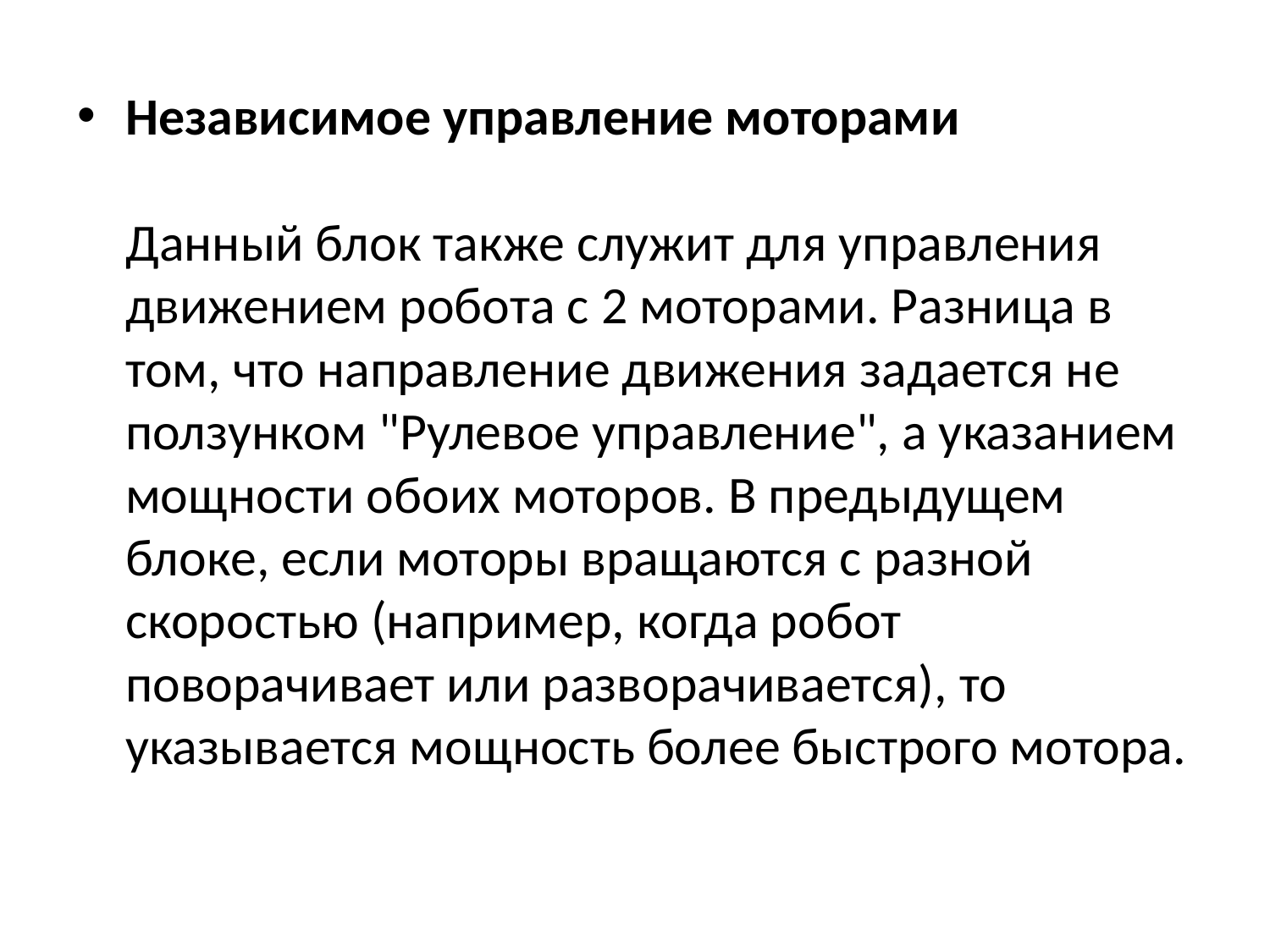

Независимое управление моторами
Данный блок также служит для управления движением робота с 2 моторами. Разница в том, что направление движения задается не ползунком "Рулевое управление", а указанием мощности обоих моторов. В предыдущем блоке, если моторы вращаются с разной скоростью (например, когда робот поворачивает или разворачивается), то указывается мощность более быстрого мотора.